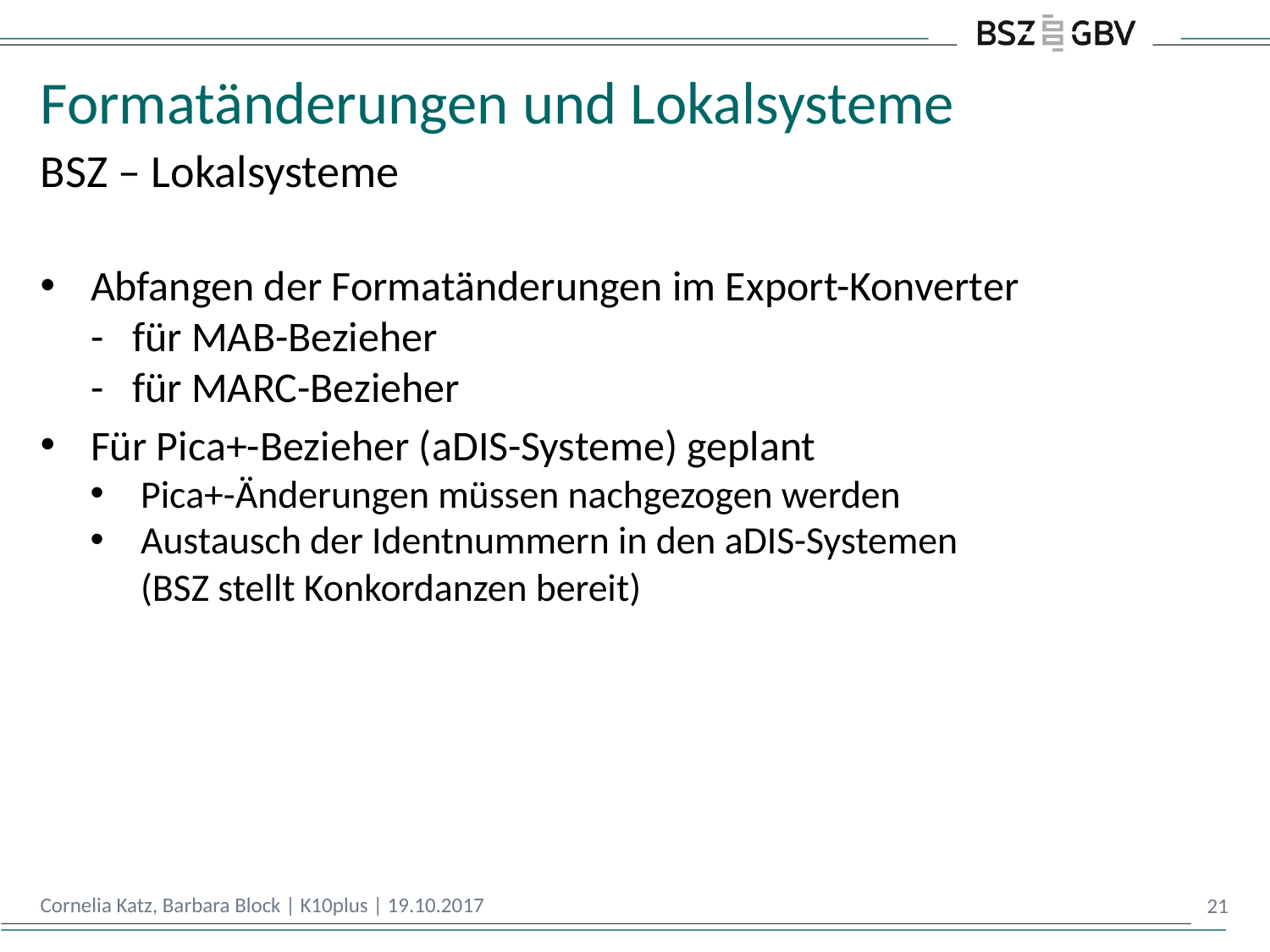

# Formatänderungen und Lokalsysteme
BSZ – Lokalsysteme
Abfangen der Formatänderungen im Export-Konverter
-   für MAB-Bezieher
-   für MARC-Bezieher
Für Pica+-Bezieher (aDIS-Systeme) geplant
Pica+-Änderungen müssen nachgezogen werden
Austausch der Identnummern in den aDIS-Systemen
(BSZ stellt Konkordanzen bereit)

Cornelia Katz, Barbara Block | K10plus | 19.10.2017
21